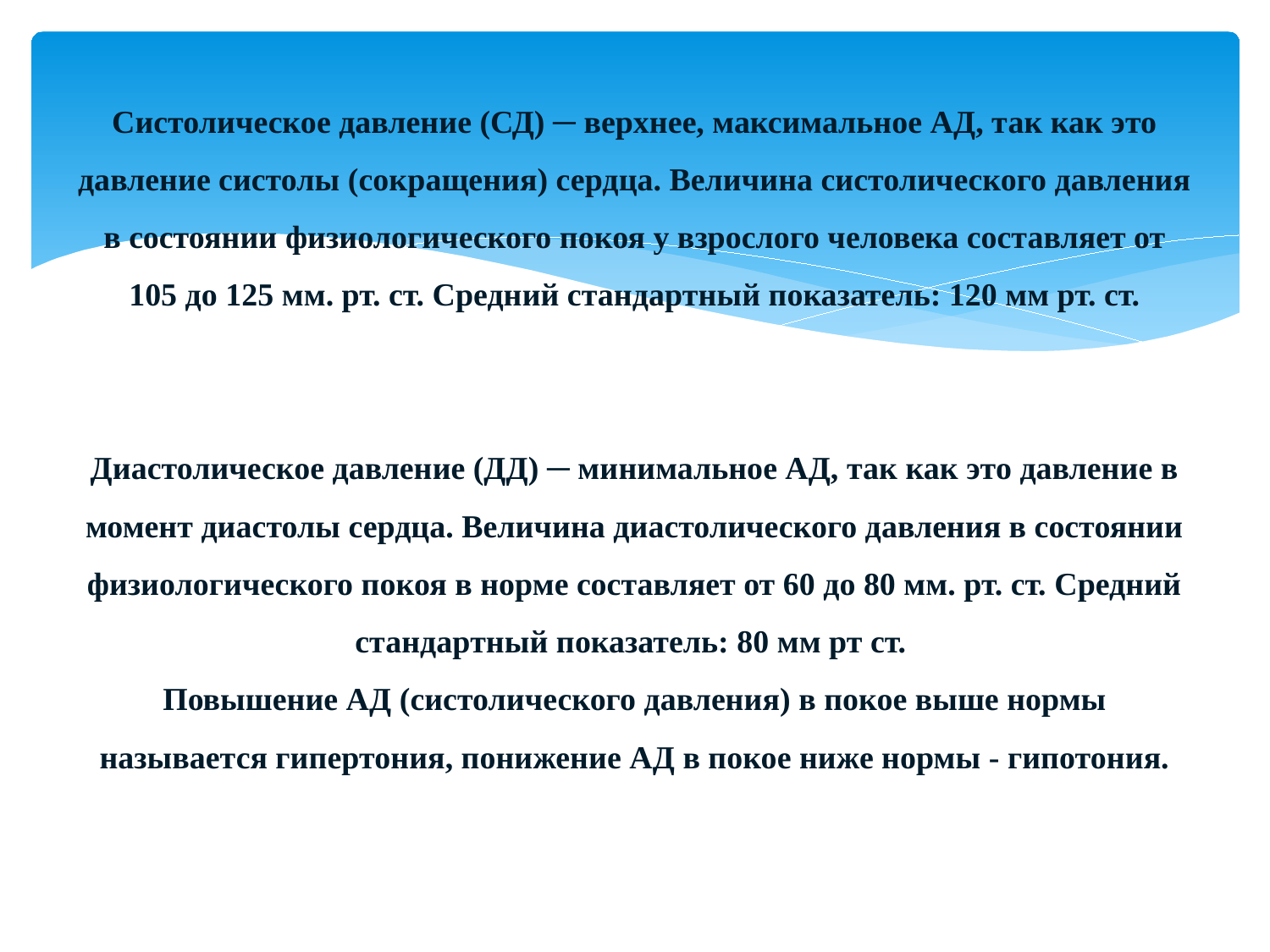

# Систолическое давление (СД) ─ верхнее, максимальное АД, так как это давление систолы (сокращения) сердца. Величина систолического давления в состоянии физиологического покоя у взрослого человека составляет от 105 до 125 мм. рт. ст. Средний стандартный показатель: 120 мм рт. ст.     Диастолическое давление (ДД) ─ минимальное АД, так как это давление в момент диастолы сердца. Величина диастолического давления в состоянии физиологического покоя в норме составляет от 60 до 80 мм. рт. ст. Средний стандартный показатель: 80 мм рт ст. Повышение АД (систолического давления) в покое выше нормы называется гипертония, понижение АД в покое ниже нормы - гипотония.